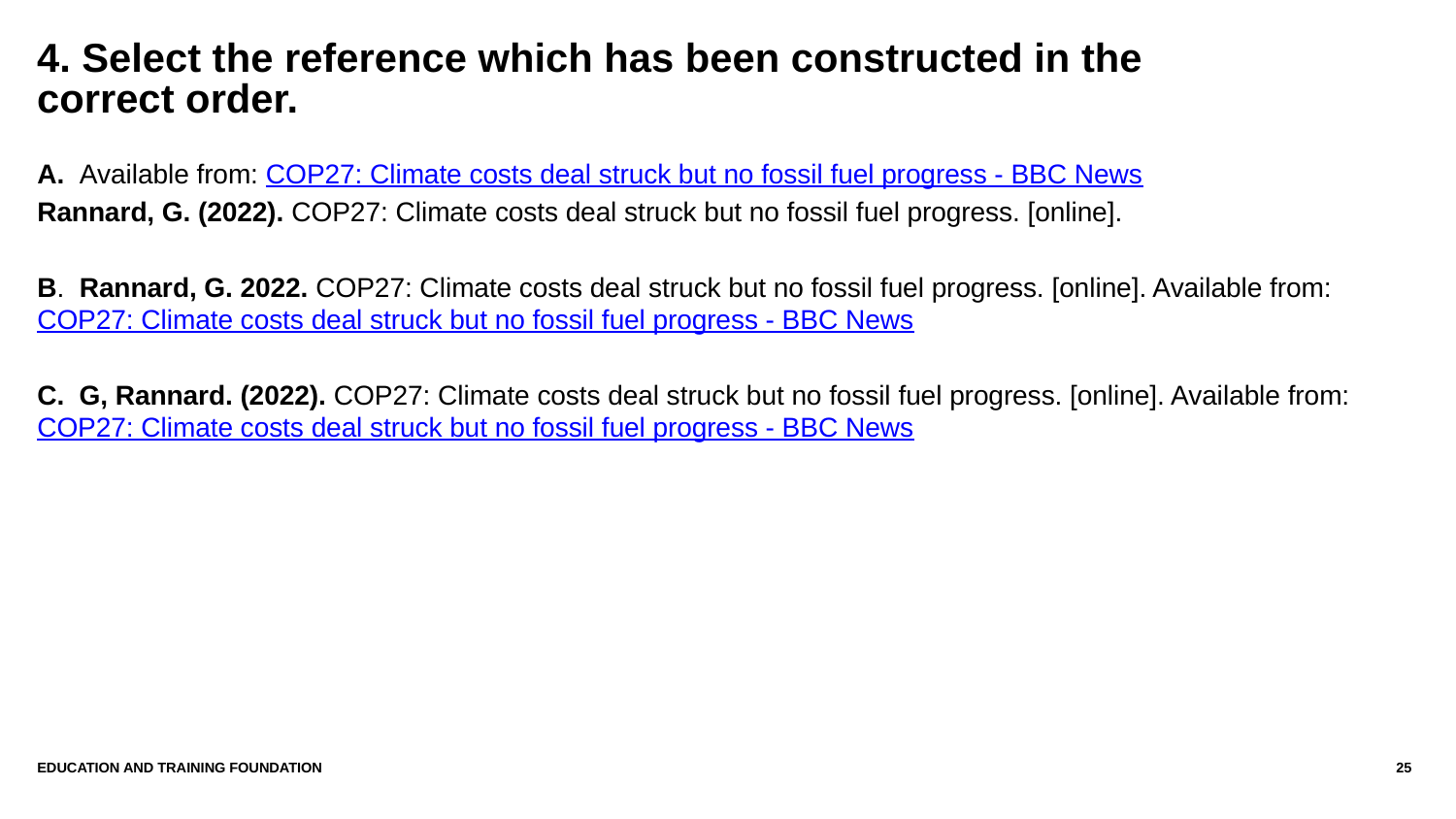

# 4. Select the reference which has been constructed in the correct order.
A.  Available from: COP27: Climate costs deal struck but no fossil fuel progress - BBC News
Rannard, G. (2022). COP27: Climate costs deal struck but no fossil fuel progress. [online].

B.  Rannard, G. 2022. COP27: Climate costs deal struck but no fossil fuel progress. [online]. Available from: COP27: Climate costs deal struck but no fossil fuel progress - BBC News

C.  G, Rannard. (2022). COP27: Climate costs deal struck but no fossil fuel progress. [online]. Available from: COP27: Climate costs deal struck but no fossil fuel progress - BBC News

Education AND Training Foundation
25